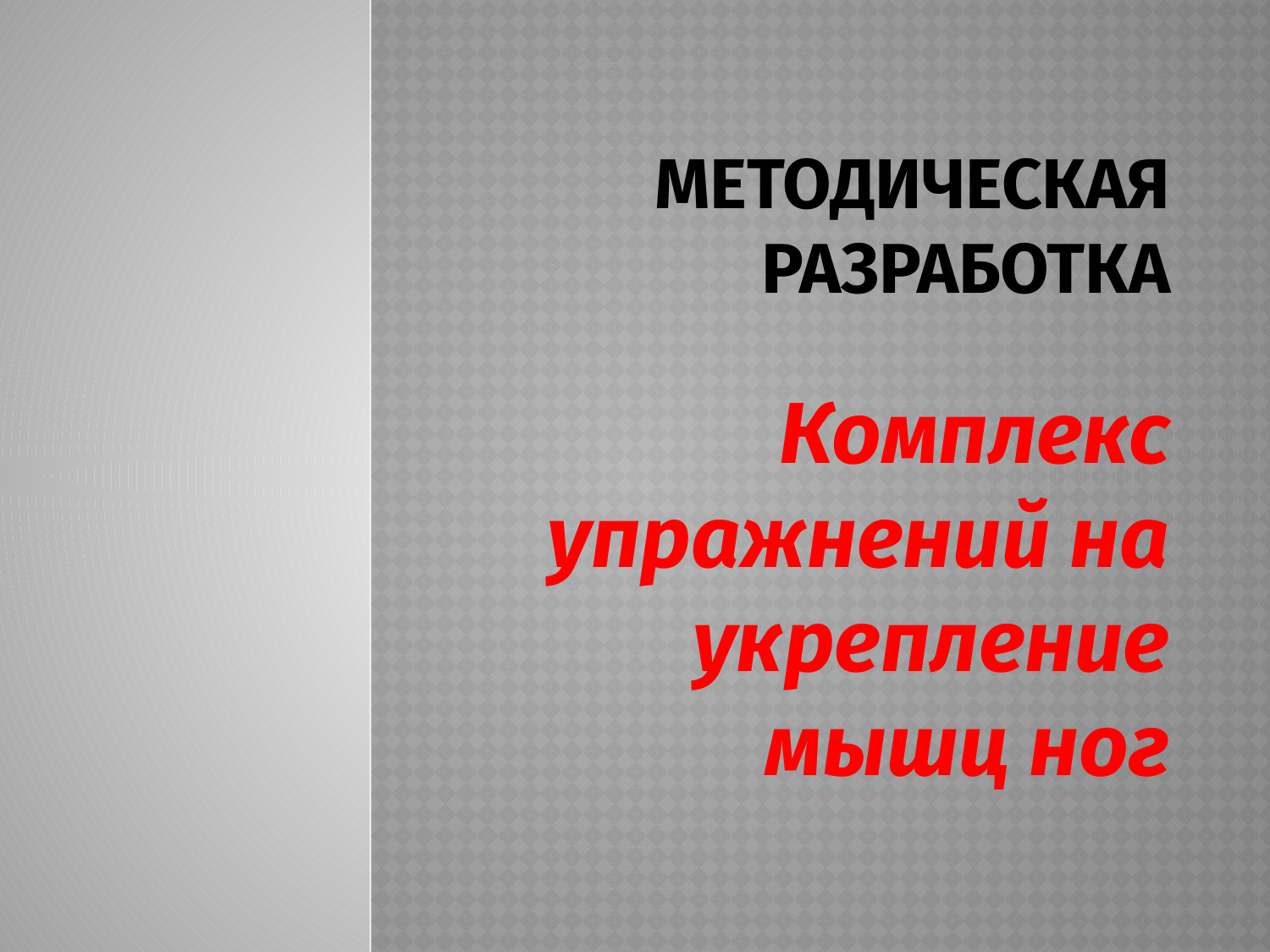

# Методическая разработка
Комплекс упражнений на укрепление мышц ног